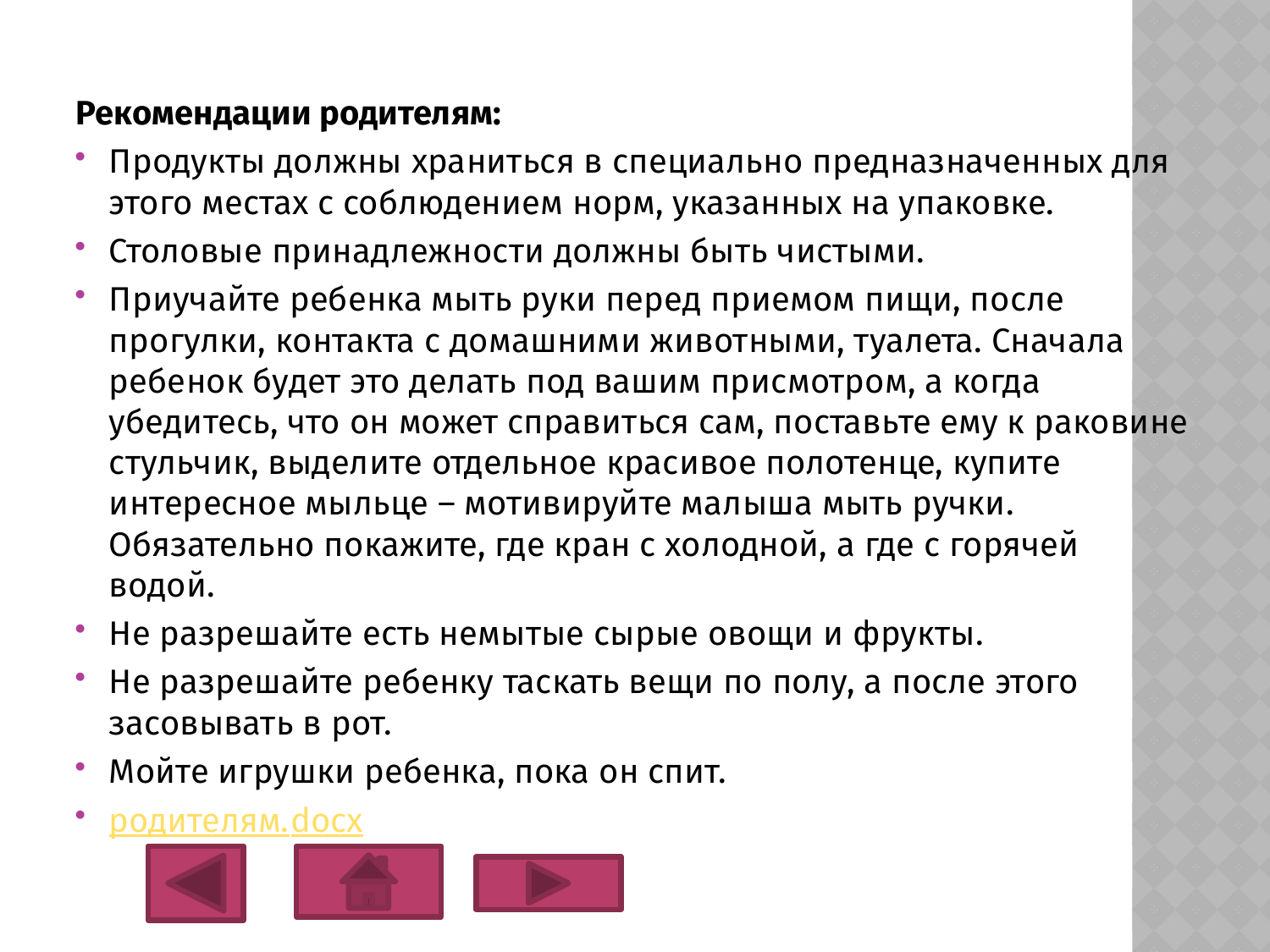

Рекомендации родителям:
Продукты должны храниться в специально предназначенных для этого местах с соблюдением норм, указанных на упаковке.
Столовые принадлежности должны быть чистыми.
Приучайте ребенка мыть руки перед приемом пищи, после прогулки, контакта с домашними животными, туалета. Сначала ребенок будет это делать под вашим присмотром, а когда убедитесь, что он может справиться сам, поставьте ему к раковине стульчик, выделите отдельное красивое полотенце, купите интересное мыльце – мотивируйте малыша мыть ручки. Обязательно покажите, где кран с холодной, а где с горячей водой.
Не разрешайте есть немытые сырые овощи и фрукты.
Не разрешайте ребенку таскать вещи по полу, а после этого засовывать в рот.
Мойте игрушки ребенка, пока он спит.
родителям.docx